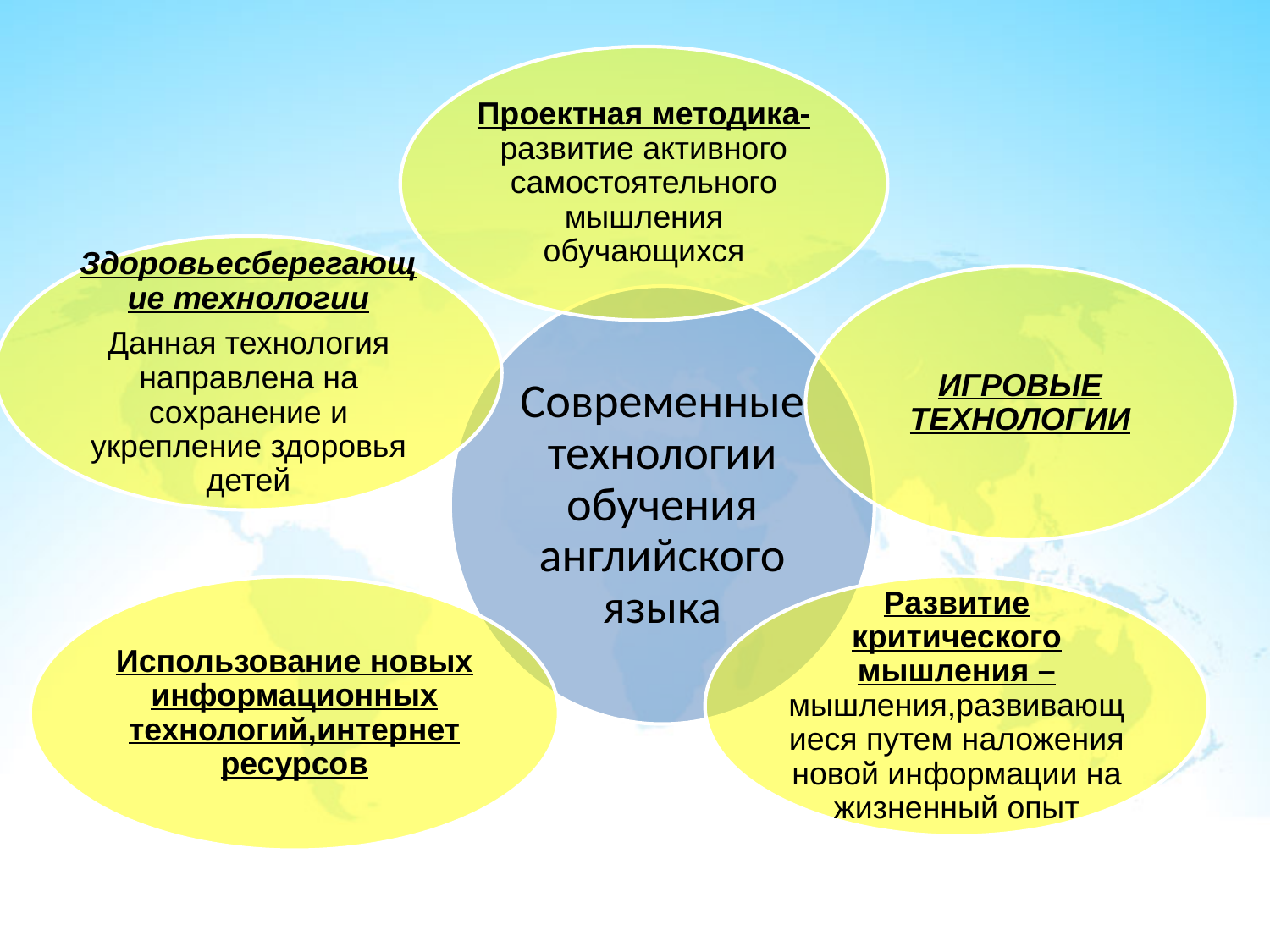

Современные технологии обучения английского языка
Проектная методика-развитие активного самостоятельного мышления обучающихся
ИГРОВЫЕ ТЕХНОЛОГИИ
Развитие критического мышления –мышления,развивающиеся путем наложения новой информации на жизненный опыт
Использование новых информационных технологий,интернет ресурсов
Здоровьесберегающие технологии
Данная технология направлена на сохранение и укрепление здоровья детей